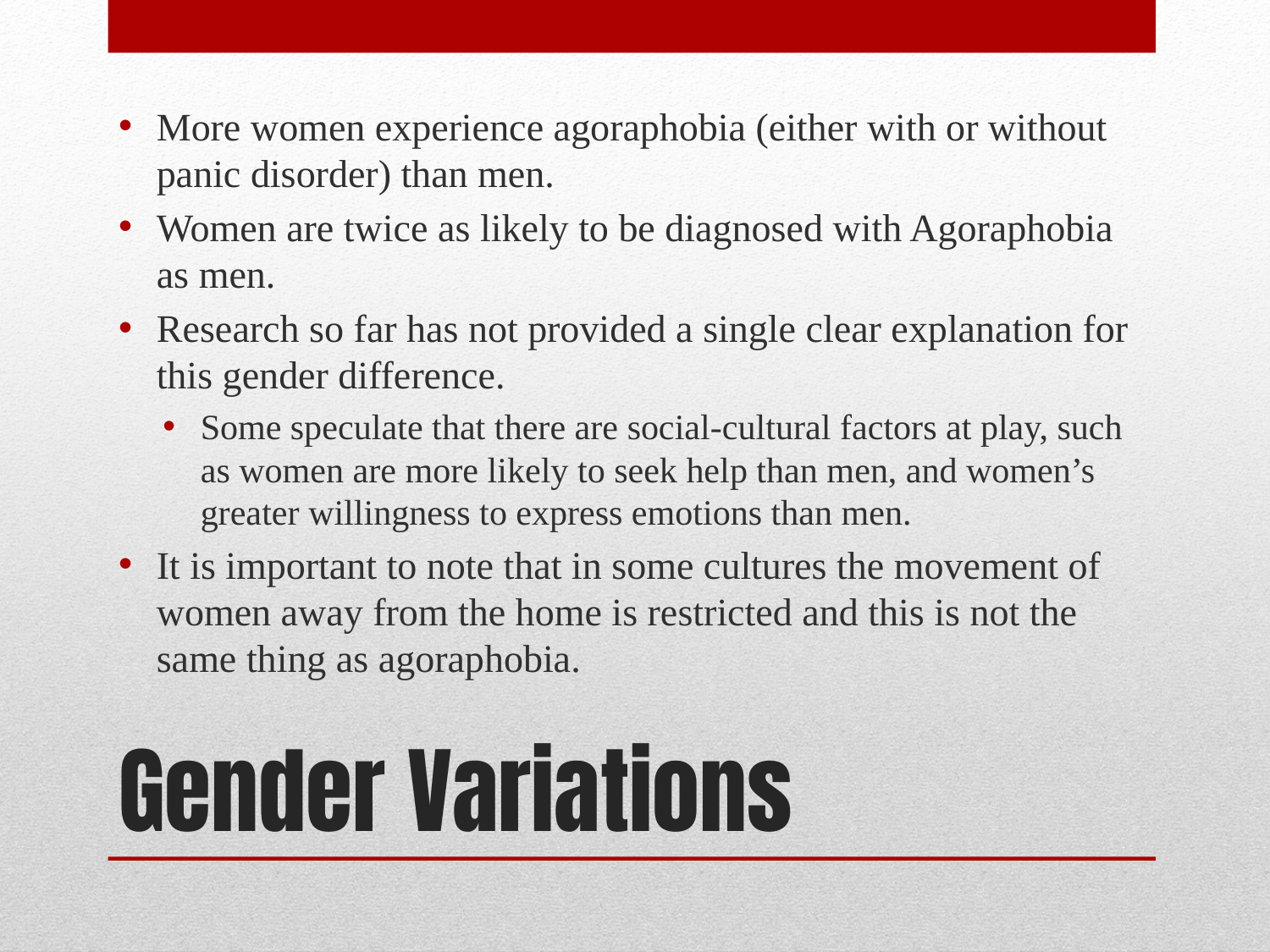

More women experience agoraphobia (either with or without panic disorder) than men.
Women are twice as likely to be diagnosed with Agoraphobia as men.
Research so far has not provided a single clear explanation for this gender difference.
Some speculate that there are social-cultural factors at play, such as women are more likely to seek help than men, and women’s greater willingness to express emotions than men.
It is important to note that in some cultures the movement of women away from the home is restricted and this is not the same thing as agoraphobia.

# Gender Variations